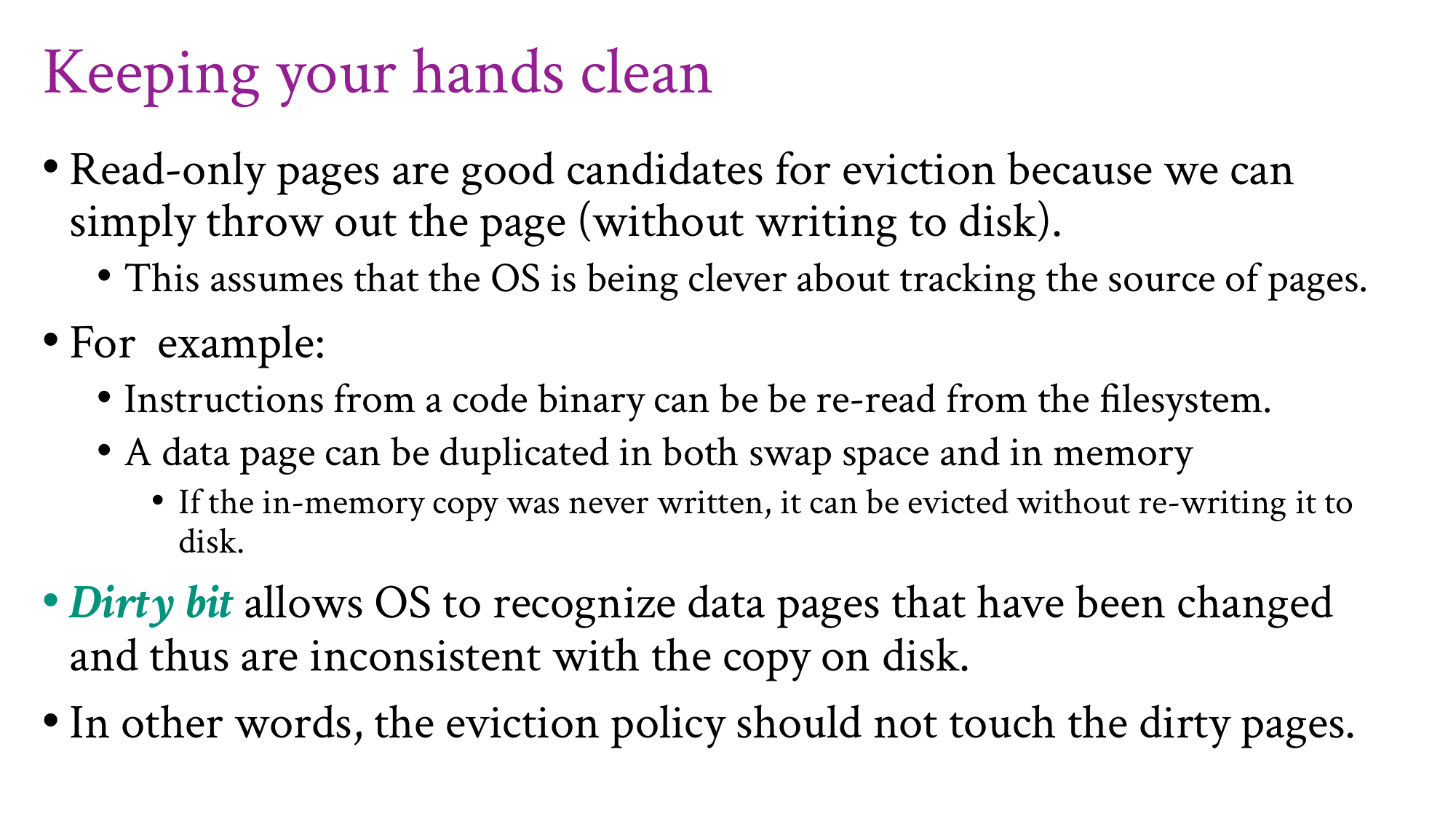

# Keeping your hands clean
Read-only pages are good candidates for eviction because we can simply throw out the page (without writing to disk).
This assumes that the OS is being clever about tracking the source of pages.
For  example:
Instructions from a code binary can be be re-read from the filesystem.
A data page can be duplicated in both swap space and in memory
If the in-memory copy was never written, it can be evicted without re-writing it to disk.
Dirty bit allows OS to recognize data pages that have been changed and thus are inconsistent with the copy on disk.
In other words, the eviction policy should not touch the dirty pages.